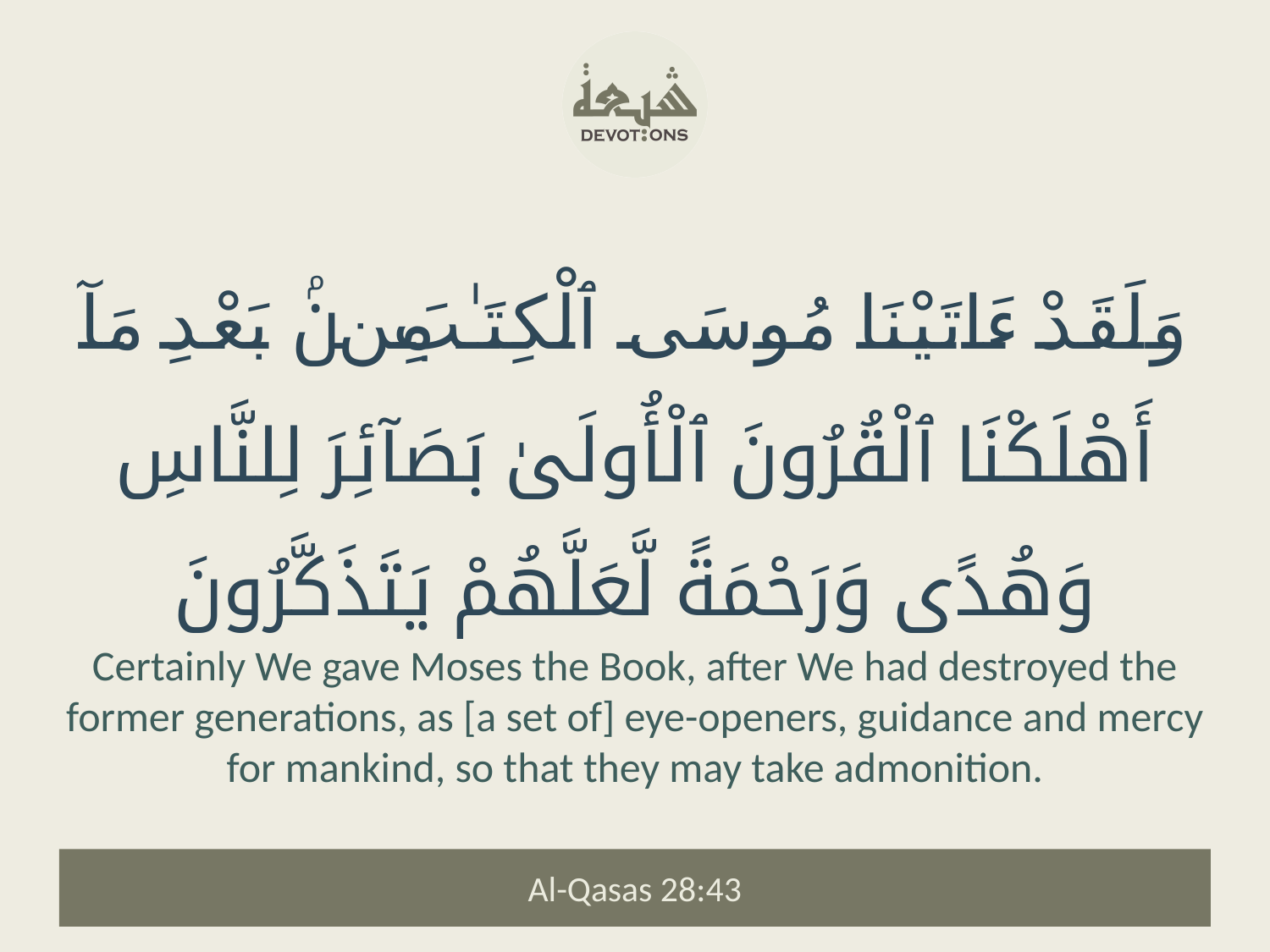

وَلَقَدْ ءَاتَيْنَا مُوسَى ٱلْكِتَـٰبَ مِنۢ بَعْدِ مَآ أَهْلَكْنَا ٱلْقُرُونَ ٱلْأُولَىٰ بَصَآئِرَ لِلنَّاسِ وَهُدًى وَرَحْمَةً لَّعَلَّهُمْ يَتَذَكَّرُونَ
Certainly We gave Moses the Book, after We had destroyed the former generations, as [a set of] eye-openers, guidance and mercy for mankind, so that they may take admonition.
Al-Qasas 28:43